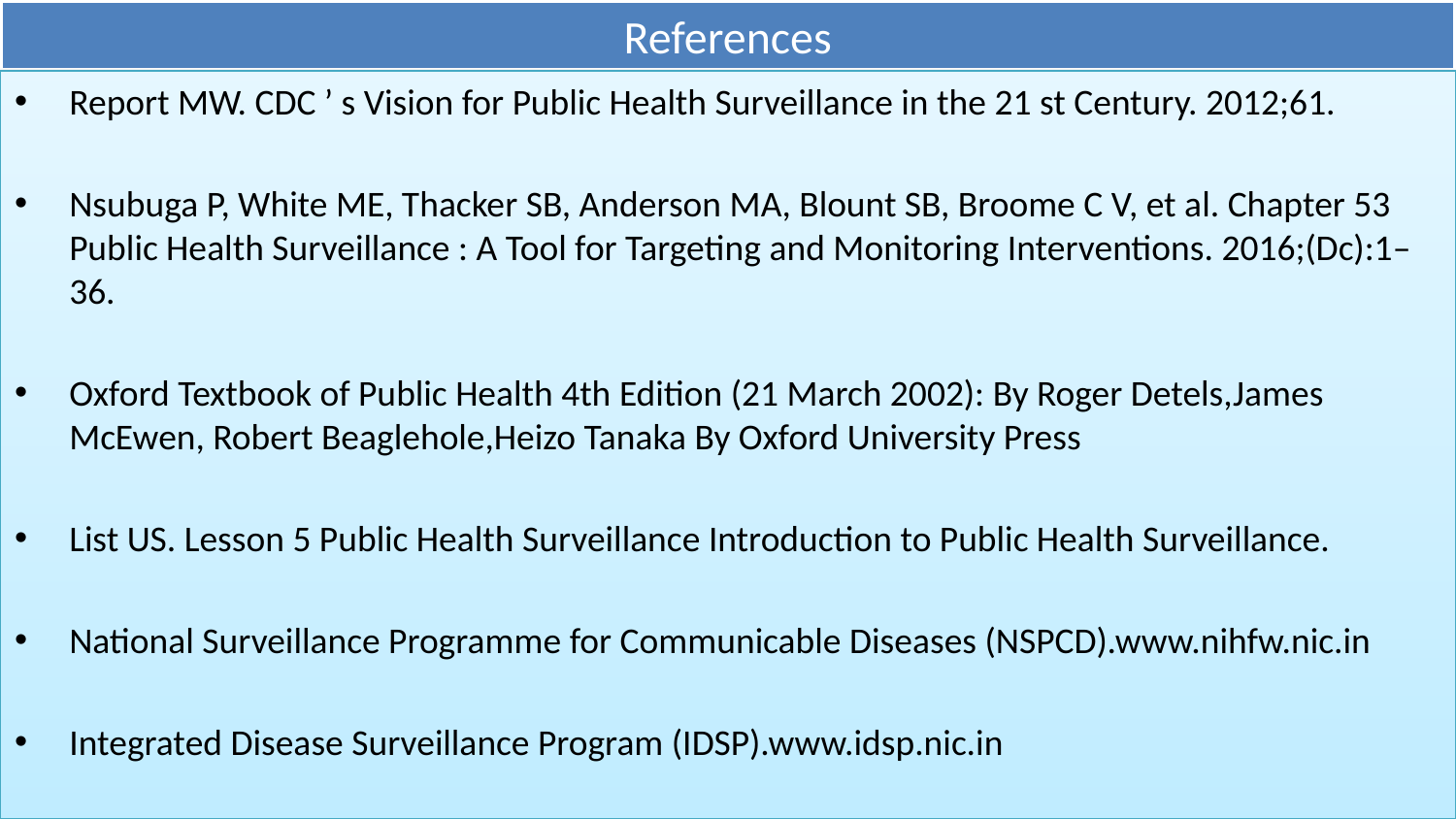

# References
Report MW. CDC ’ s Vision for Public Health Surveillance in the 21 st Century. 2012;61.

Nsubuga P, White ME, Thacker SB, Anderson MA, Blount SB, Broome C V, et al. Chapter 53 Public Health Surveillance : A Tool for Targeting and Monitoring Interventions. 2016;(Dc):1–36.

Oxford Textbook of Public Health 4th Edition (21 March 2002): By Roger Detels,James McEwen, Robert Beaglehole,Heizo Tanaka By Oxford University Press

List US. Lesson 5 Public Health Surveillance Introduction to Public Health Surveillance.

National Surveillance Programme for Communicable Diseases (NSPCD).www.nihfw.nic.in

Integrated Disease Surveillance Program (IDSP).www.idsp.nic.in

39